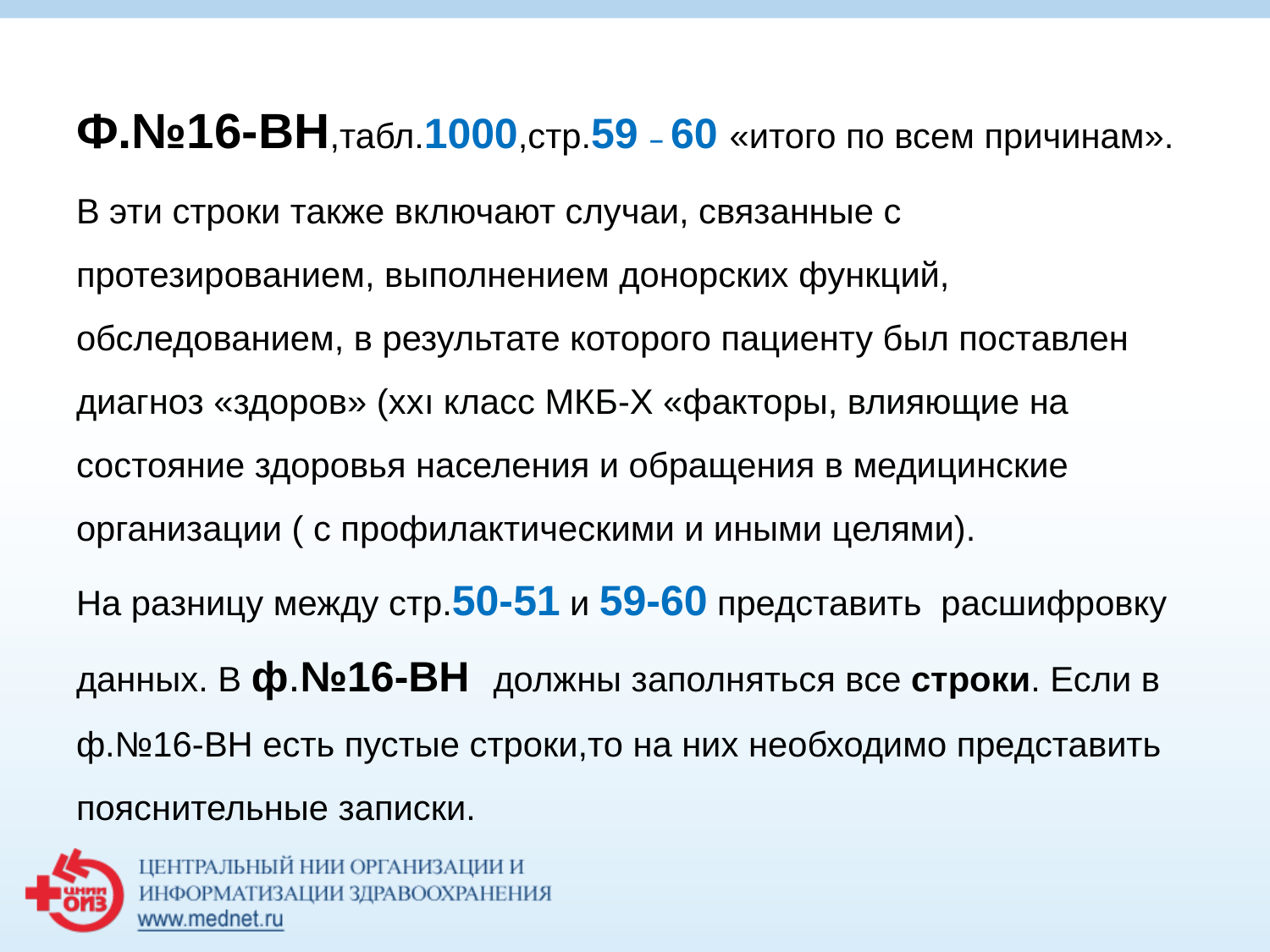

# Ф.№16-ВН,табл.1000,стр.59 – 60 «итого по всем причинам».
В эти строки также включают случаи, связанные с протезированием, выполнением донорских функций, обследованием, в результате которого пациенту был поставлен диагноз «здоров» (ххı класс МКБ-Х «факторы, влияющие на состояние здоровья населения и обращения в медицинские организации ( с профилактическими и иными целями).                   На разницу между стр.50-51 и 59-60 представить  расшифровку данных. В ф.№16-ВН  должны заполняться все строки. Если в ф.№16-ВН есть пустые строки,то на них необходимо представить пояснительные записки.